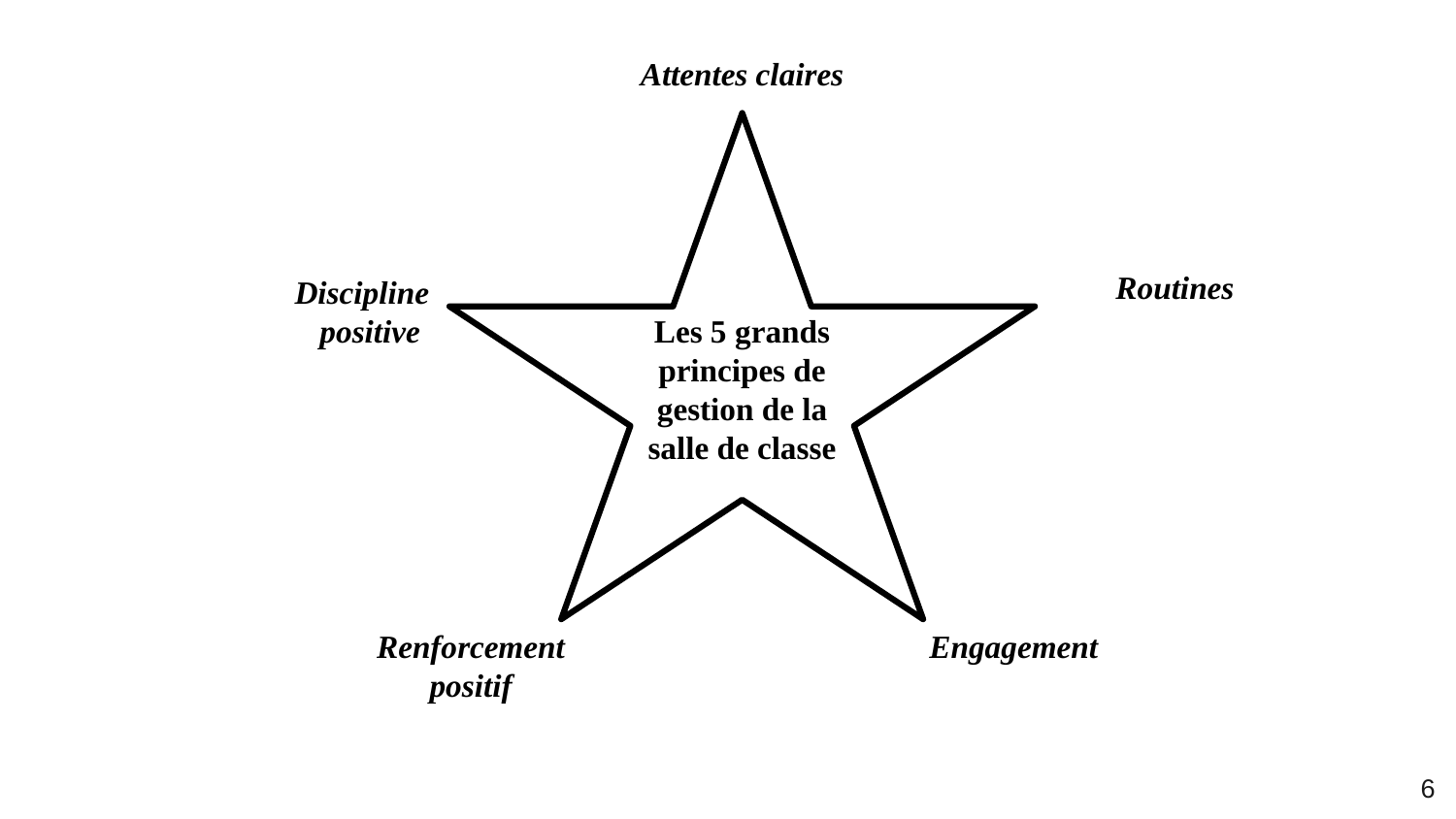

Attentes claires
Les 5 grands principes de gestion de la salle de classe

Routines

Discipline
 positive
Renforcement positif
Engagement
6